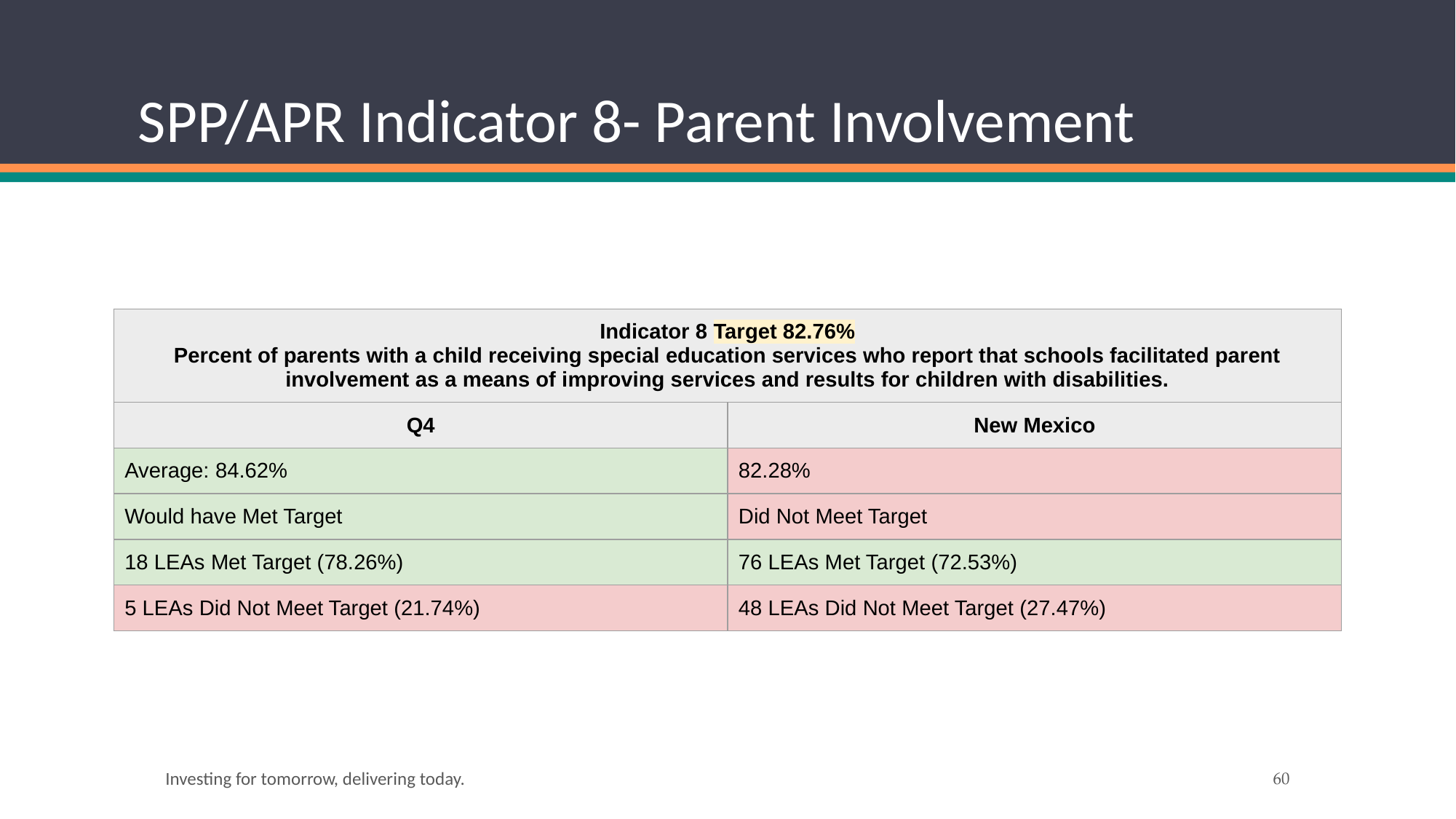

# SPP/APR Indicator 8- Parent Involvement
| Indicator 8 Target 82.76% Percent of parents with a child receiving special education services who report that schools facilitated parent involvement as a means of improving services and results for children with disabilities. |  |
| --- | --- |
| Q4 | New Mexico |
| Average: 84.62% | 82.28% |
| Would have Met Target | Did Not Meet Target |
| 18 LEAs Met Target (78.26%) | 76 LEAs Met Target (72.53%) |
| 5 LEAs Did Not Meet Target (21.74%) | 48 LEAs Did Not Meet Target (27.47%) |
Investing for tomorrow, delivering today.
60